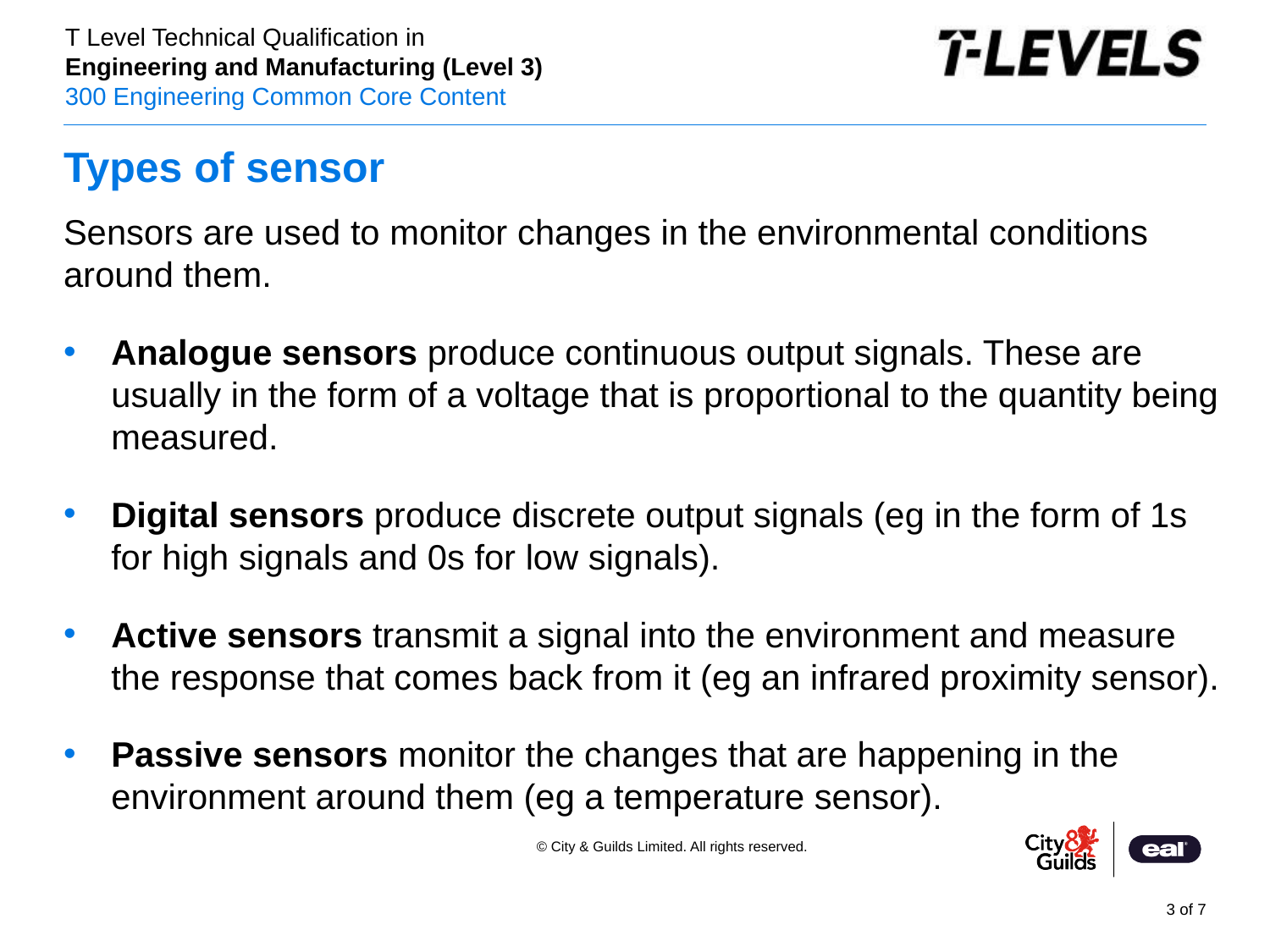

# Types of sensor
Sensors are used to monitor changes in the environmental conditions around them.
Analogue sensors produce continuous output signals. These are usually in the form of a voltage that is proportional to the quantity being measured.
Digital sensors produce discrete output signals (eg in the form of 1s for high signals and 0s for low signals).
Active sensors transmit a signal into the environment and measure the response that comes back from it (eg an infrared proximity sensor).
Passive sensors monitor the changes that are happening in the environment around them (eg a temperature sensor).